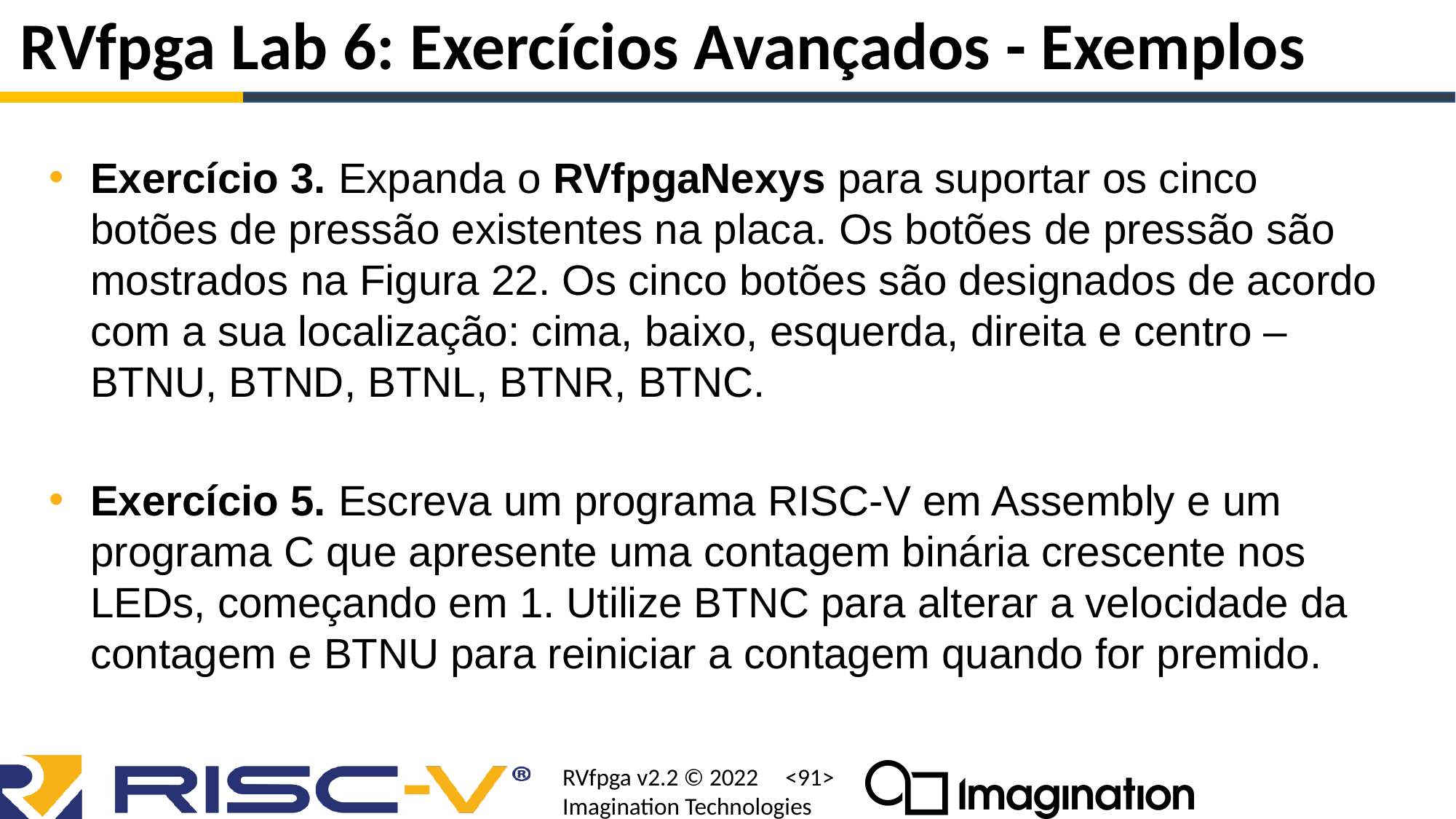

# RVfpga Lab 6: Exercícios Avançados - Exemplos
Exercício 3. Expanda o RVfpgaNexys para suportar os cinco botões de pressão existentes na placa. Os botões de pressão são mostrados na Figura 22. Os cinco botões são designados de acordo com a sua localização: cima, baixo, esquerda, direita e centro – BTNU, BTND, BTNL, BTNR, BTNC.

Exercício 5. Escreva um programa RISC-V em Assembly e um programa C que apresente uma contagem binária crescente nos LEDs, começando em 1. Utilize BTNC para alterar a velocidade da contagem e BTNU para reiniciar a contagem quando for premido.